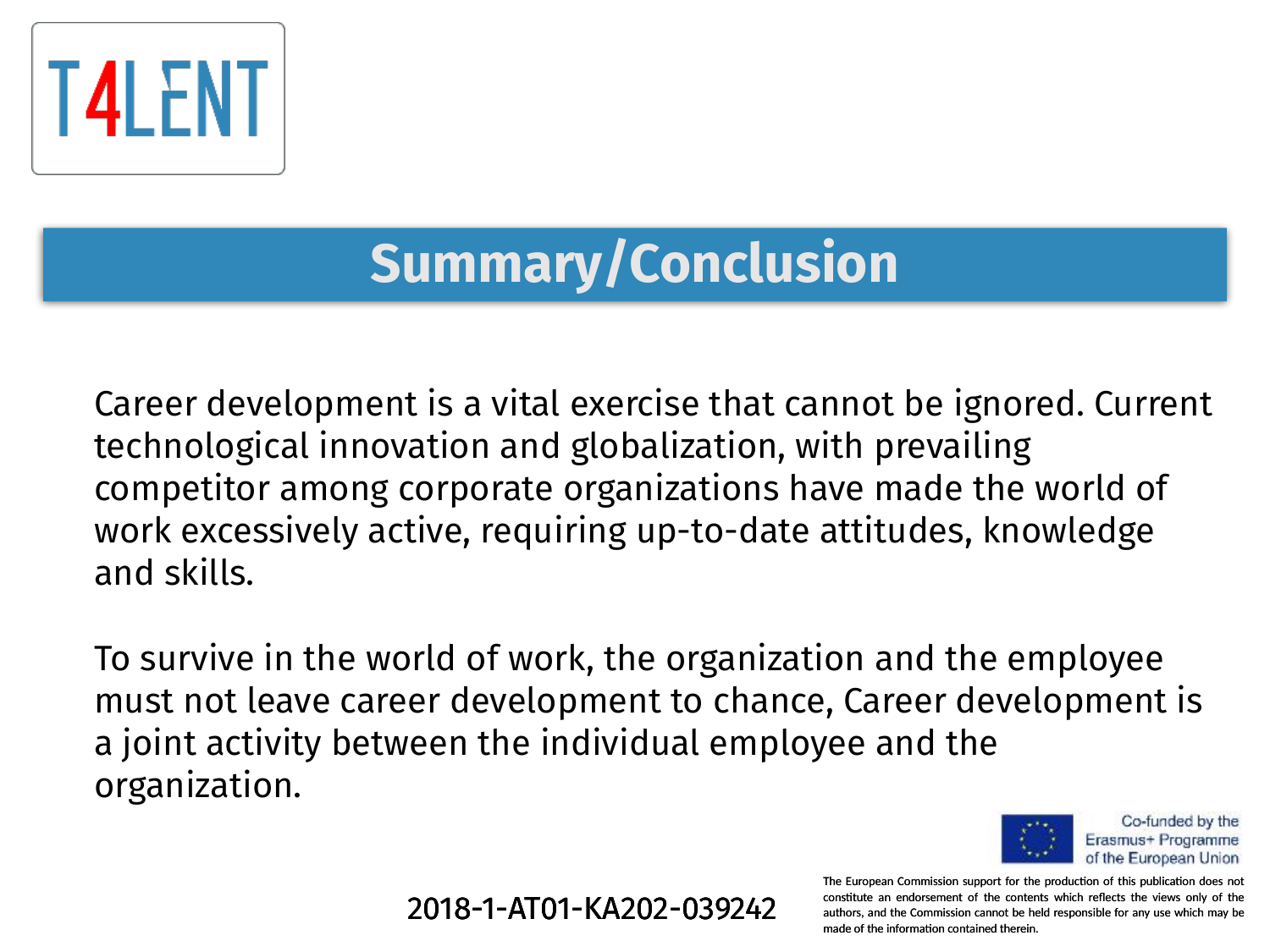

Summary/Conclusion
Career development is a vital exercise that cannot be ignored. Current technological innovation and globalization, with prevailing competitor among corporate organizations have made the world of work excessively active, requiring up-to-date attitudes, knowledge and skills.

To survive in the world of work, the organization and the employee must not leave career development to chance, Career development is a joint activity between the individual employee and the organization.
2018-1-AT01-KA202-039242